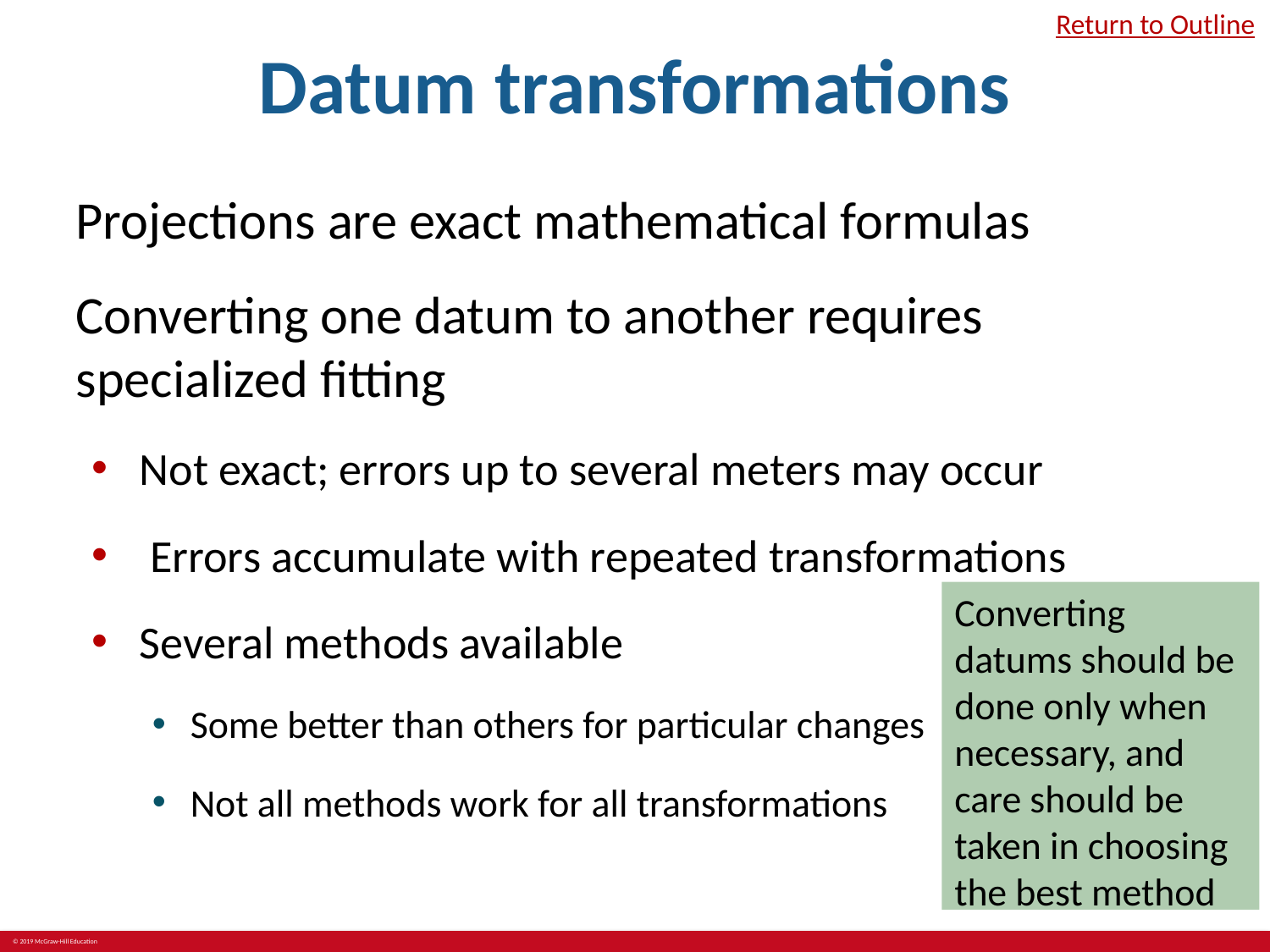

# Datum transformations
Return to Outline
Projections are exact mathematical formulas
Converting one datum to another requires specialized fitting
Not exact; errors up to several meters may occur
 Errors accumulate with repeated transformations
Several methods available
Some better than others for particular changes
Not all methods work for all transformations
Converting datums should be done only when necessary, and care should be taken in choosing the best method